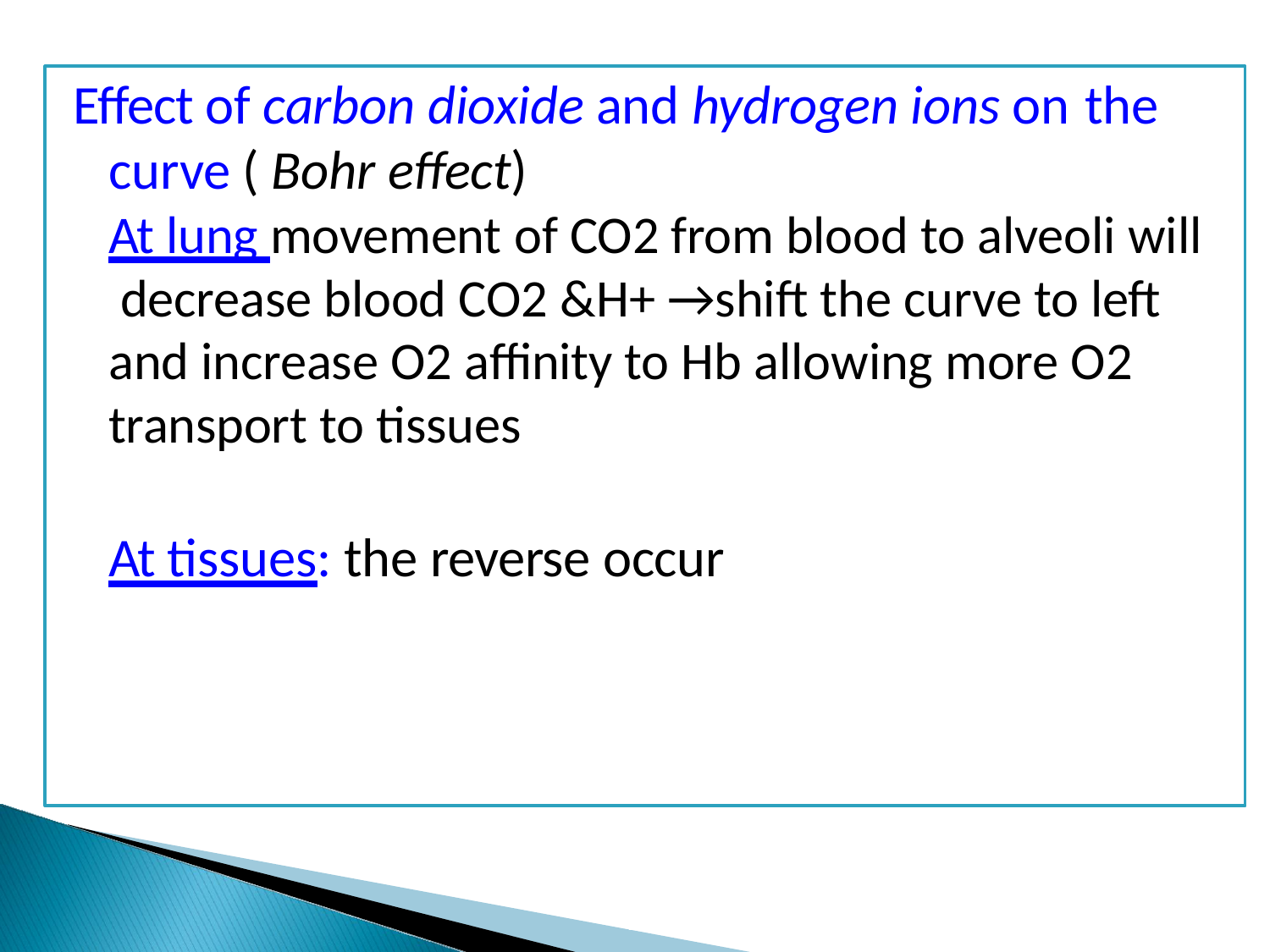

# Effect of carbon dioxide and hydrogen ions on the
curve ( Bohr effect)
At lung movement of CO2 from blood to alveoli will  decrease blood CO2 &H+ →shift the curve to left  and increase O2 affinity to Hb allowing more O2  transport to tissues

At tissues: the reverse occur
Dr.Aida Korish ( akorish@ksu.edu.sa)